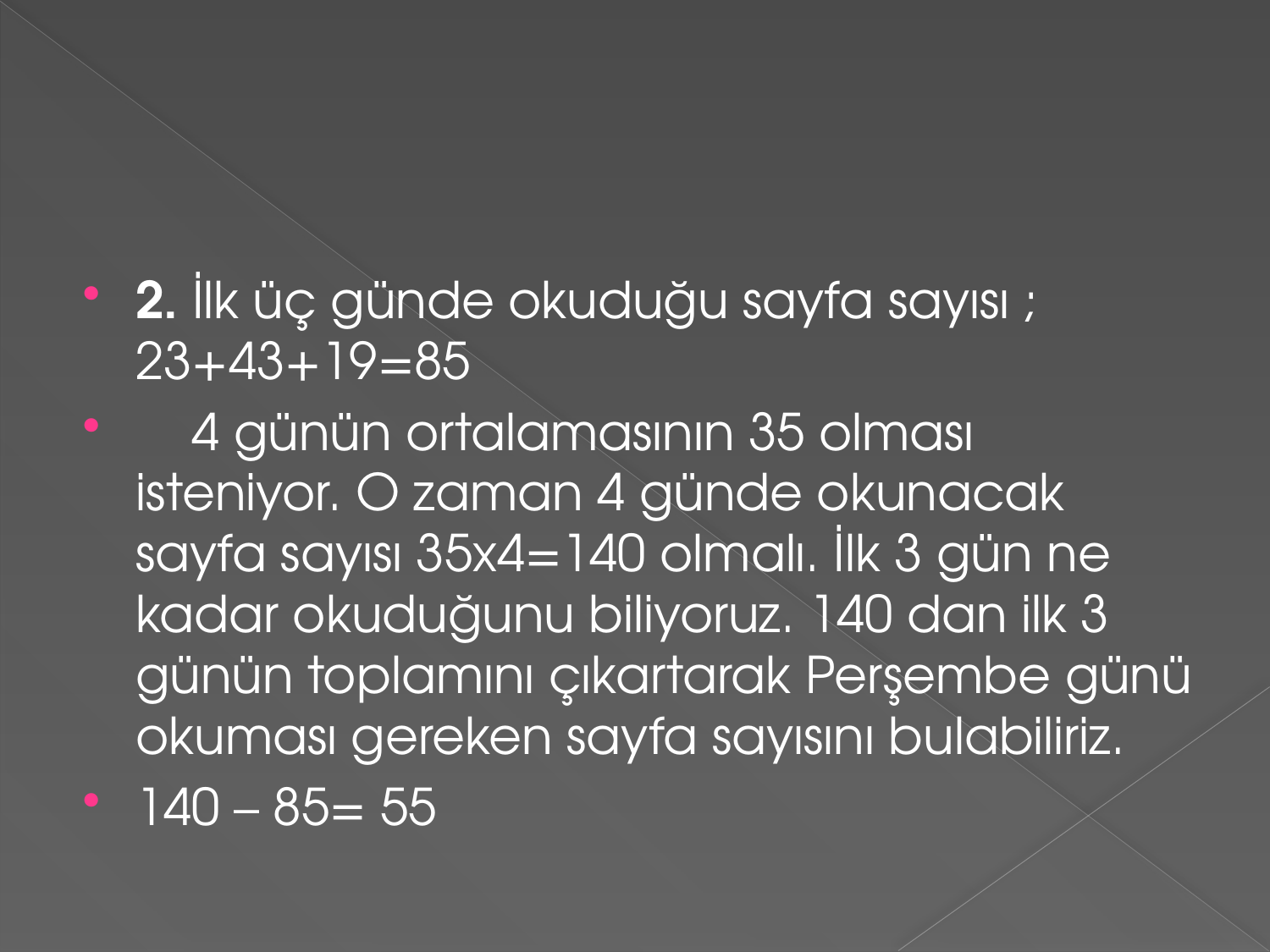

#
2. İlk üç günde okuduğu sayfa sayısı ; 23+43+19=85
    4 günün ortalamasının 35 olması isteniyor. O zaman 4 günde okunacak sayfa sayısı 35x4=140 olmalı. İlk 3 gün ne kadar okuduğunu biliyoruz. 140 dan ilk 3 günün toplamını çıkartarak Perşembe günü okuması gereken sayfa sayısını bulabiliriz.
140 – 85= 55